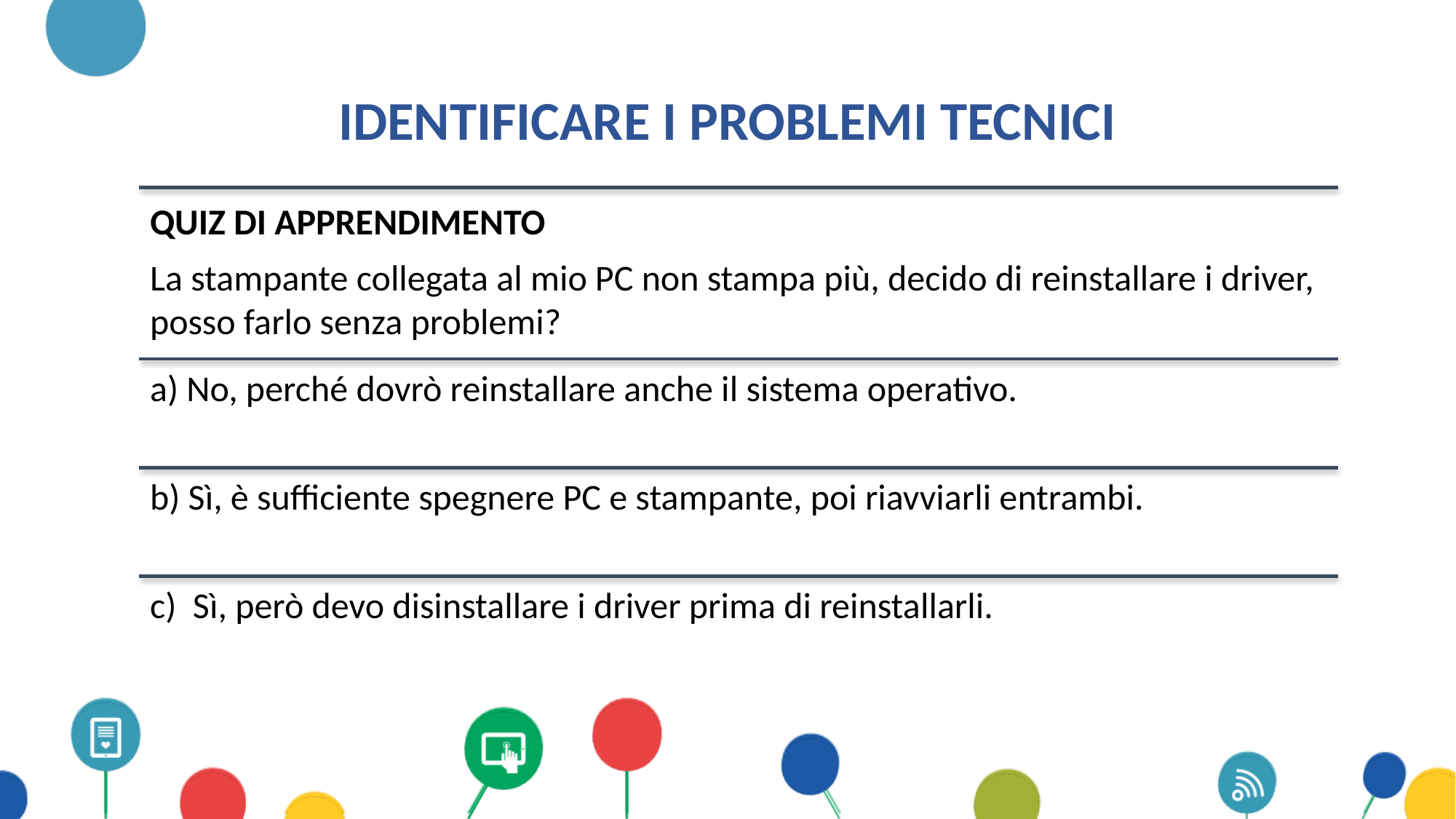

# Identificare i problemi tecnici

QUIZ DI APPRENDIMENTO
La stampante collegata al mio PC non stampa più, decido di reinstallare i driver, posso farlo senza problemi?

a) No, perché dovrò reinstallare anche il sistema operativo.

b) Sì, è sufficiente spegnere PC e stampante, poi riavviarli entrambi.

c)  Sì, però devo disinstallare i driver prima di reinstallarli.